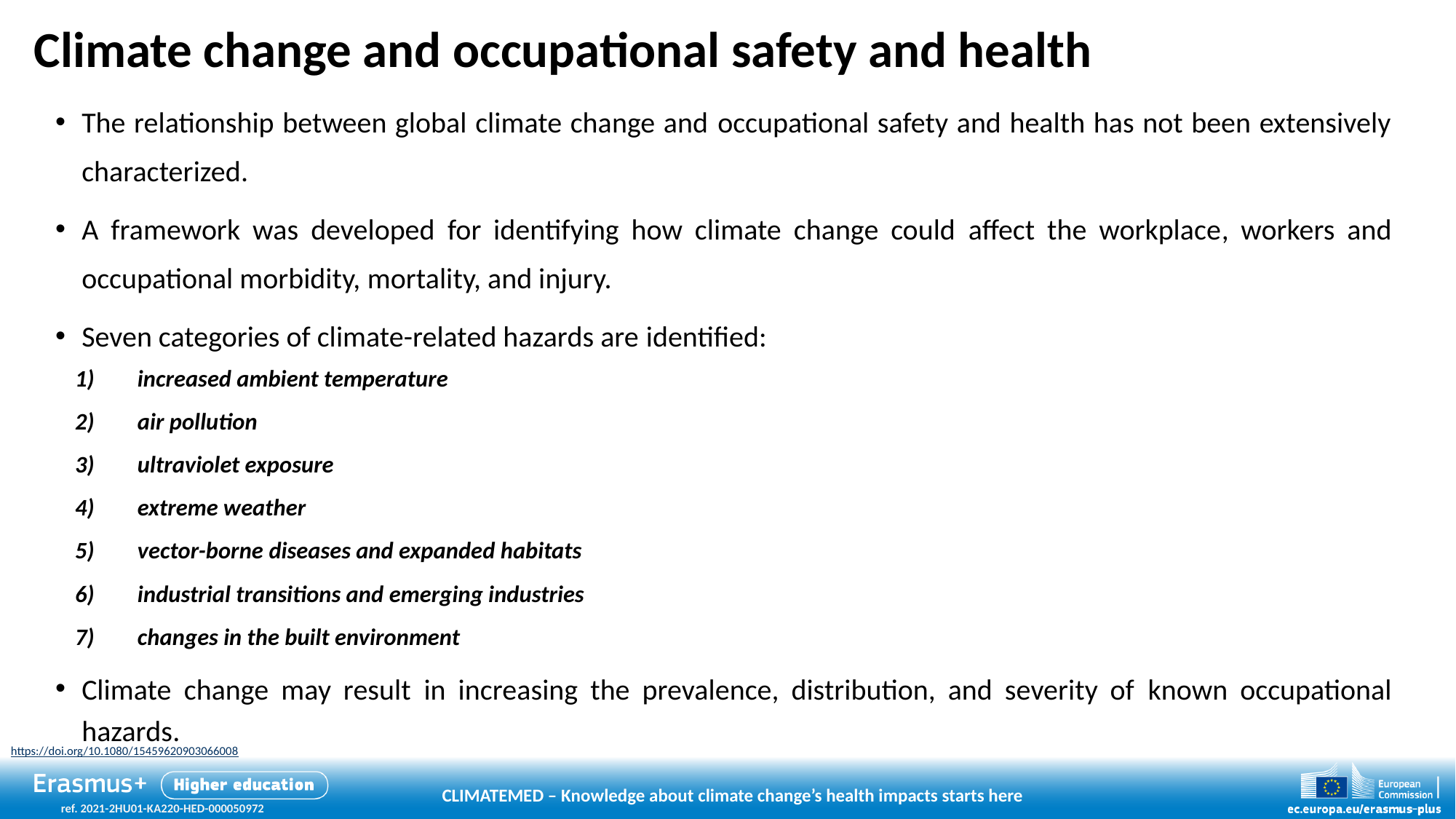

# Climate change and occupational safety and health
The relationship between global climate change and occupational safety and health has not been extensively characterized.
A framework was developed for identifying how climate change could affect the workplace, workers and occupational morbidity, mortality, and injury.
Seven categories of climate-related hazards are identified:
increased ambient temperature
air pollution
ultraviolet exposure
extreme weather
vector-borne diseases and expanded habitats
industrial transitions and emerging industries
changes in the built environment
Climate change may result in increasing the prevalence, distribution, and severity of known occupational hazards.
https://doi.org/10.1080/15459620903066008